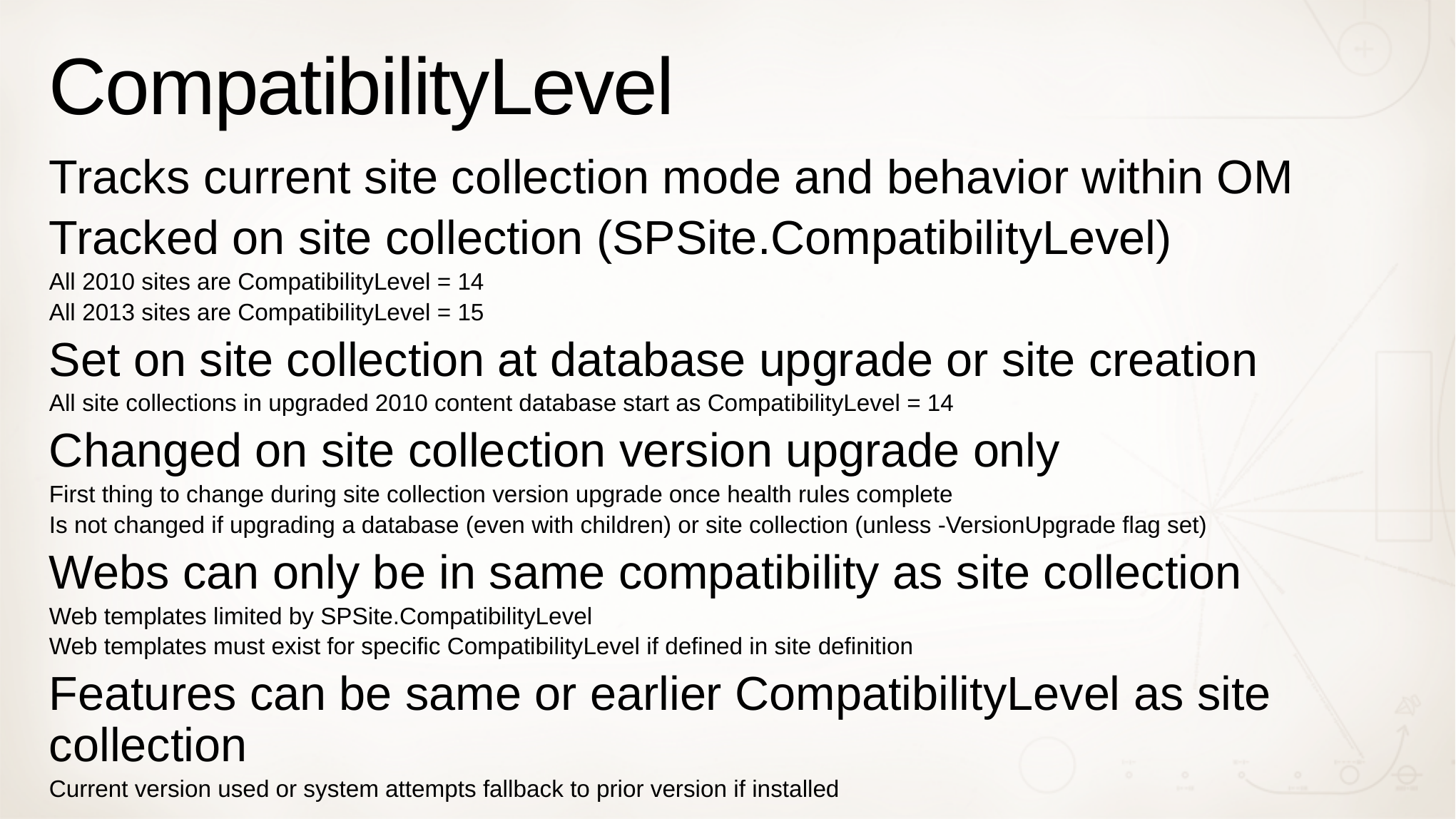

# CompatibilityLevel
Tracks current site collection mode and behavior within OM
Tracked on site collection (SPSite.CompatibilityLevel)
All 2010 sites are CompatibilityLevel = 14
All 2013 sites are CompatibilityLevel = 15
Set on site collection at database upgrade or site creation
All site collections in upgraded 2010 content database start as CompatibilityLevel = 14
Changed on site collection version upgrade only
First thing to change during site collection version upgrade once health rules complete
Is not changed if upgrading a database (even with children) or site collection (unless -VersionUpgrade flag set)
Webs can only be in same compatibility as site collection
Web templates limited by SPSite.CompatibilityLevel
Web templates must exist for specific CompatibilityLevel if defined in site definition
Features can be same or earlier CompatibilityLevel as site collection
Current version used or system attempts fallback to prior version if installed